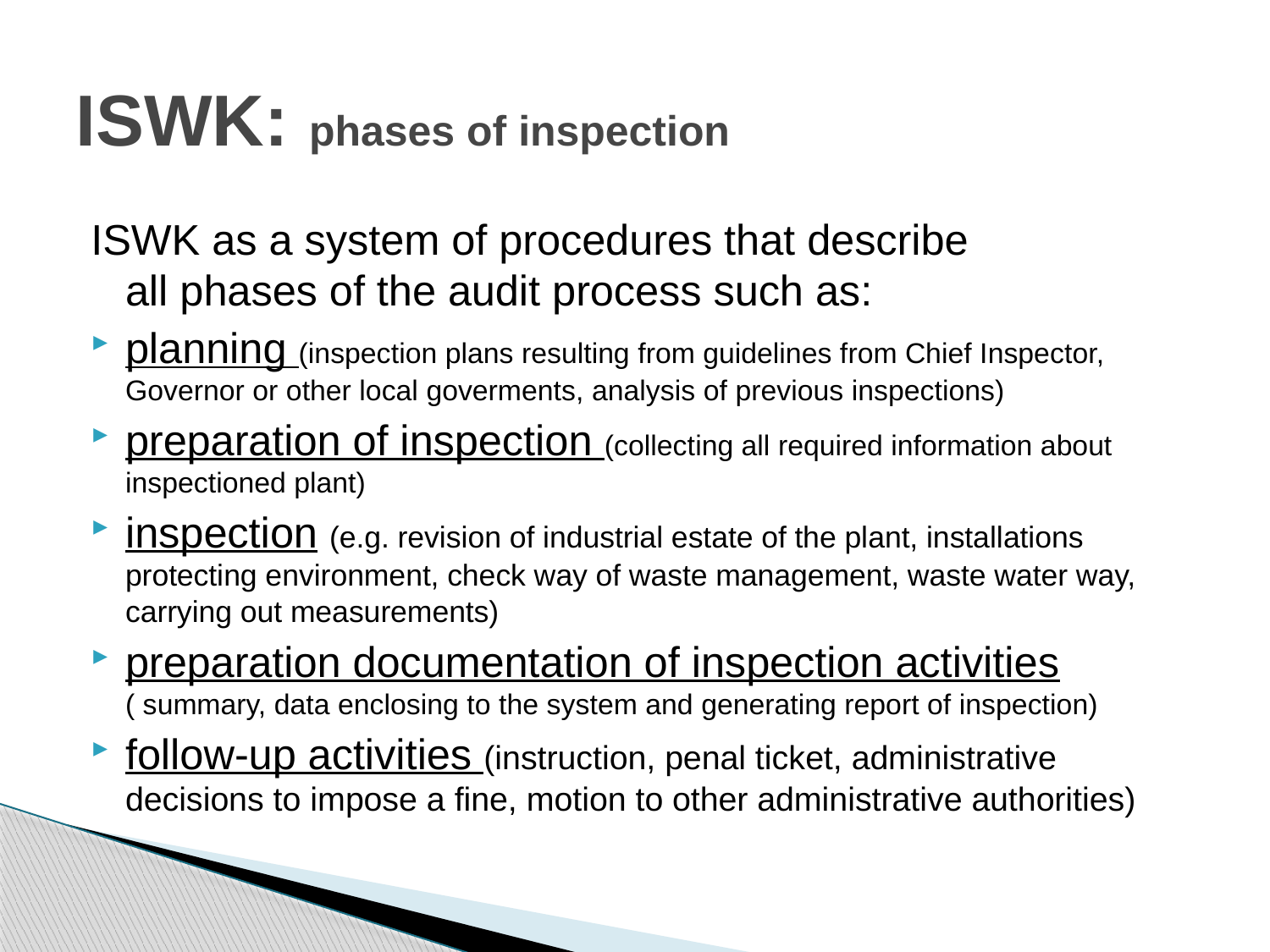

# ISWK: phases of inspection
ISWK as a system of procedures that describe
all phases of the audit process such as:
planning (inspection plans resulting from guidelines from Chief Inspector, Governor or other local goverments, analysis of previous inspections)
preparation of inspection (collecting all required information about inspectioned plant)
inspection (e.g. revision of industrial estate of the plant, installations protecting environment, check way of waste management, waste water way, carrying out measurements)
preparation documentation of inspection activities ( summary, data enclosing to the system and generating report of inspection)
follow-up activities (instruction, penal ticket, administrative decisions to impose a fine, motion to other administrative authorities)